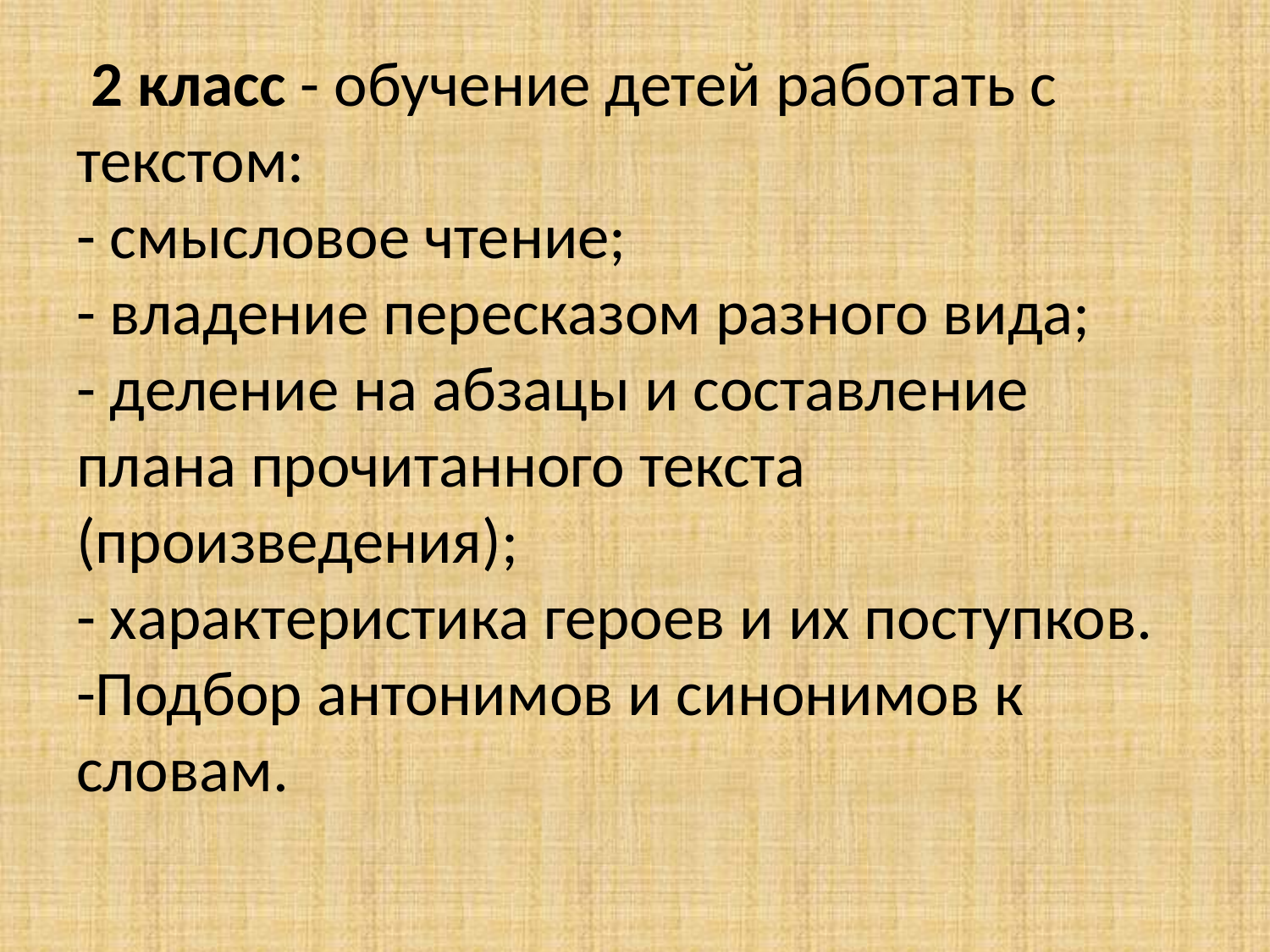

# 2 класс - обучение детей работать с текстом: - смысловое чтение; - владение пересказом разного вида; - деление на абзацы и составление плана прочитанного текста (произведения); - характеристика героев и их поступков. -Подбор антонимов и синонимов к словам.